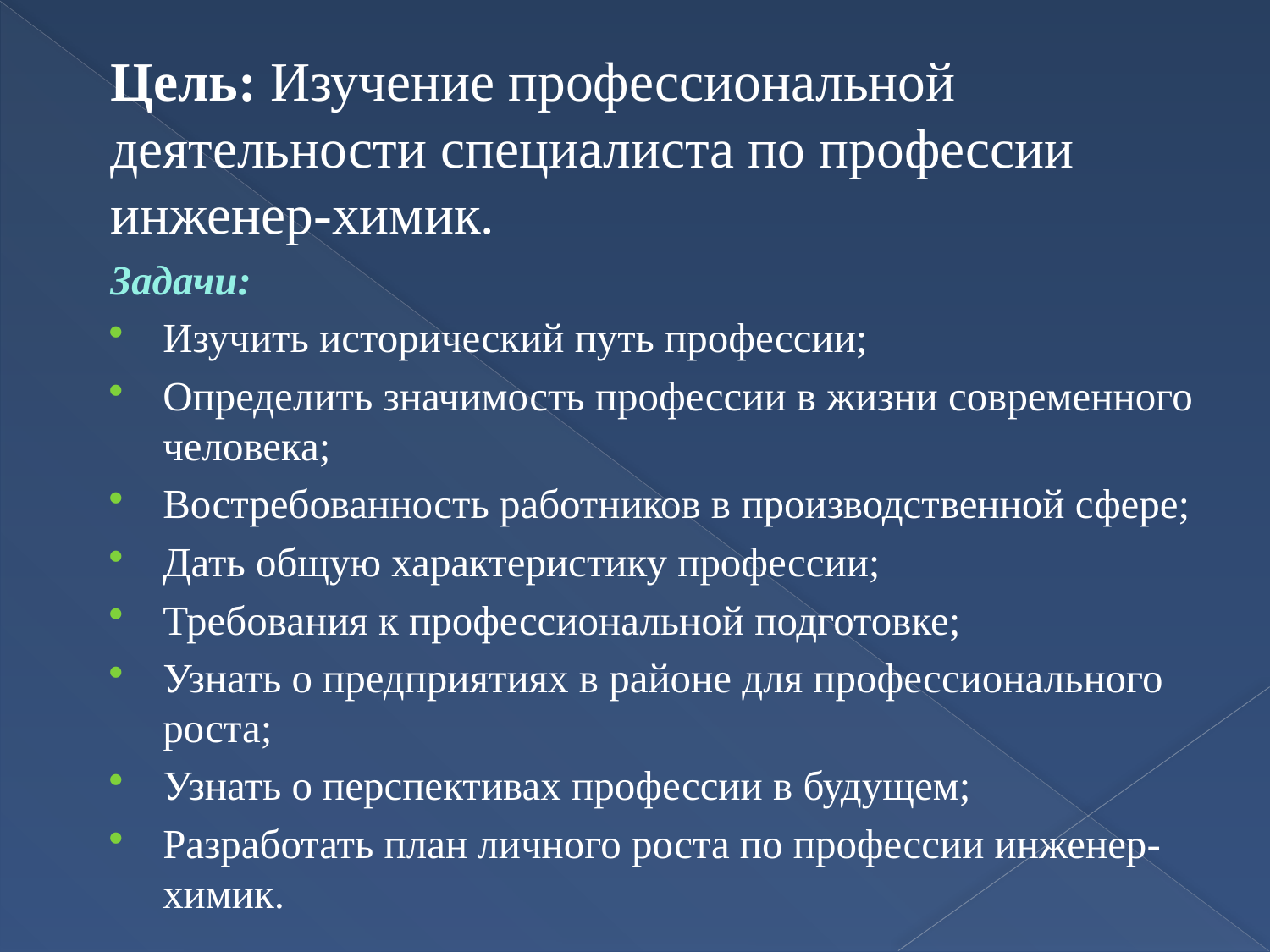

Цель: Изучение профессиональной деятельности специалиста по профессии инженер-химик.
Задачи:
Изучить исторический путь профессии;
Определить значимость профессии в жизни современного человека;
Востребованность работников в производственной сфере;
Дать общую характеристику профессии;
Требования к профессиональной подготовке;
Узнать о предприятиях в районе для профессионального роста;
Узнать о перспективах профессии в будущем;
Разработать план личного роста по профессии инженер-химик.